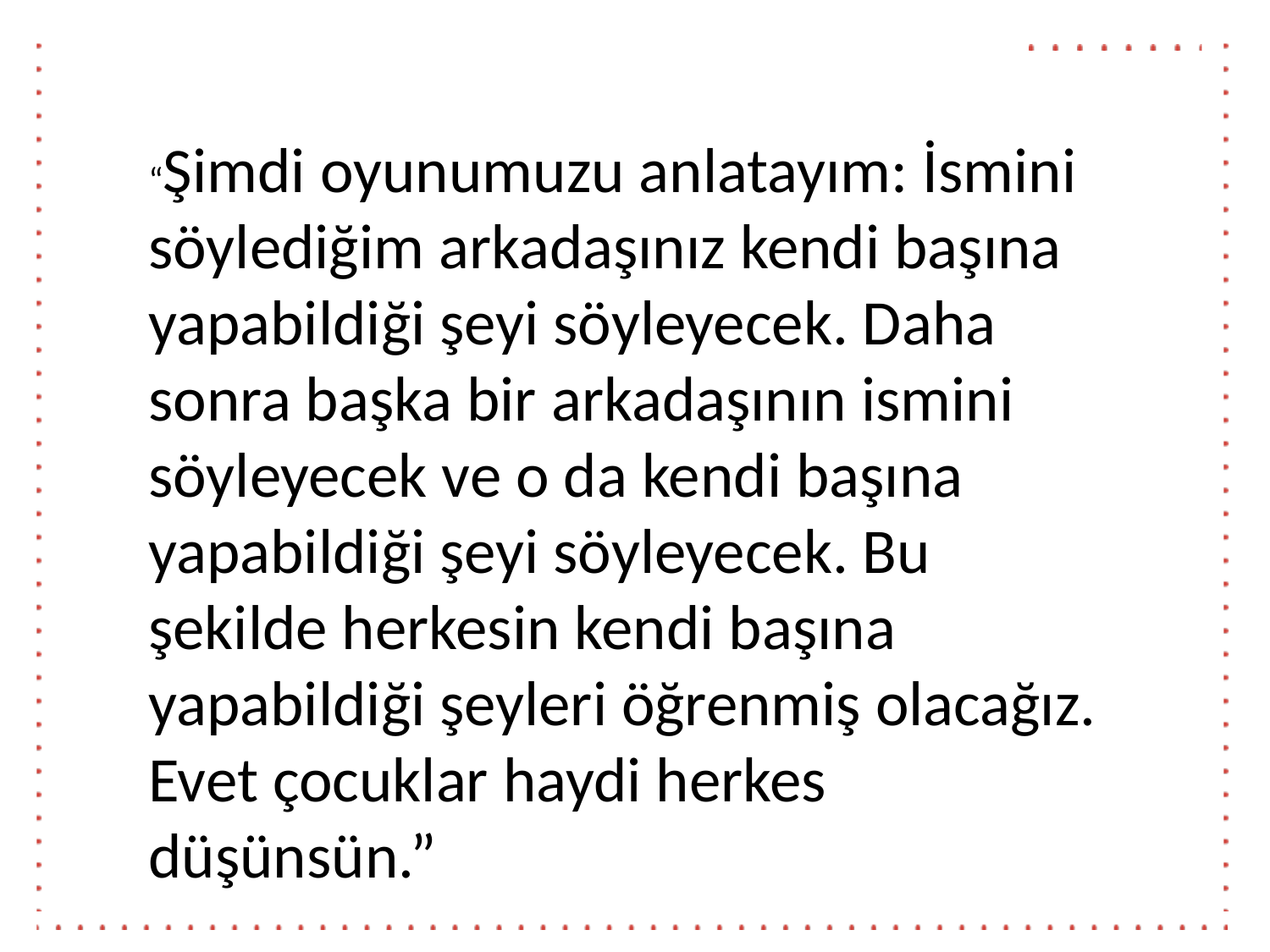

“Şimdi oyunumuzu anlatayım: İsmini söylediğim arkadaşınız kendi başına yapabildiği şeyi söyleyecek. Daha sonra başka bir arkadaşının ismini söyleyecek ve o da kendi başına yapabildiği şeyi söyleyecek. Bu şekilde herkesin kendi başına yapabildiği şeyleri öğrenmiş olacağız. Evet çocuklar haydi herkes düşünsün.”